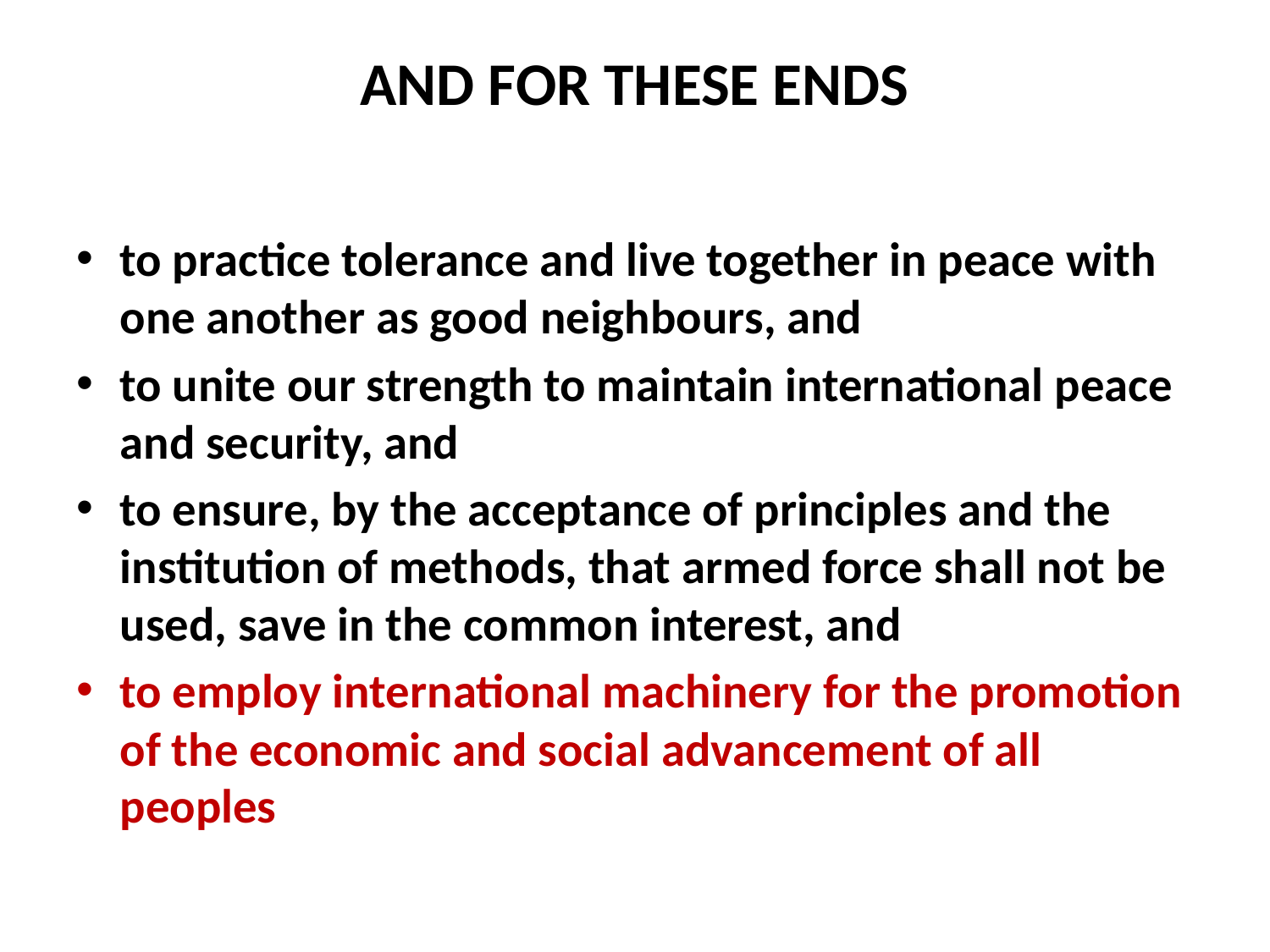

# AND FOR THESE ENDS
to practice tolerance and live together in peace with one another as good neighbours, and
to unite our strength to maintain international peace and security, and
to ensure, by the acceptance of principles and the institution of methods, that armed force shall not be used, save in the common interest, and
to employ international machinery for the promotion of the economic and social advancement of all peoples